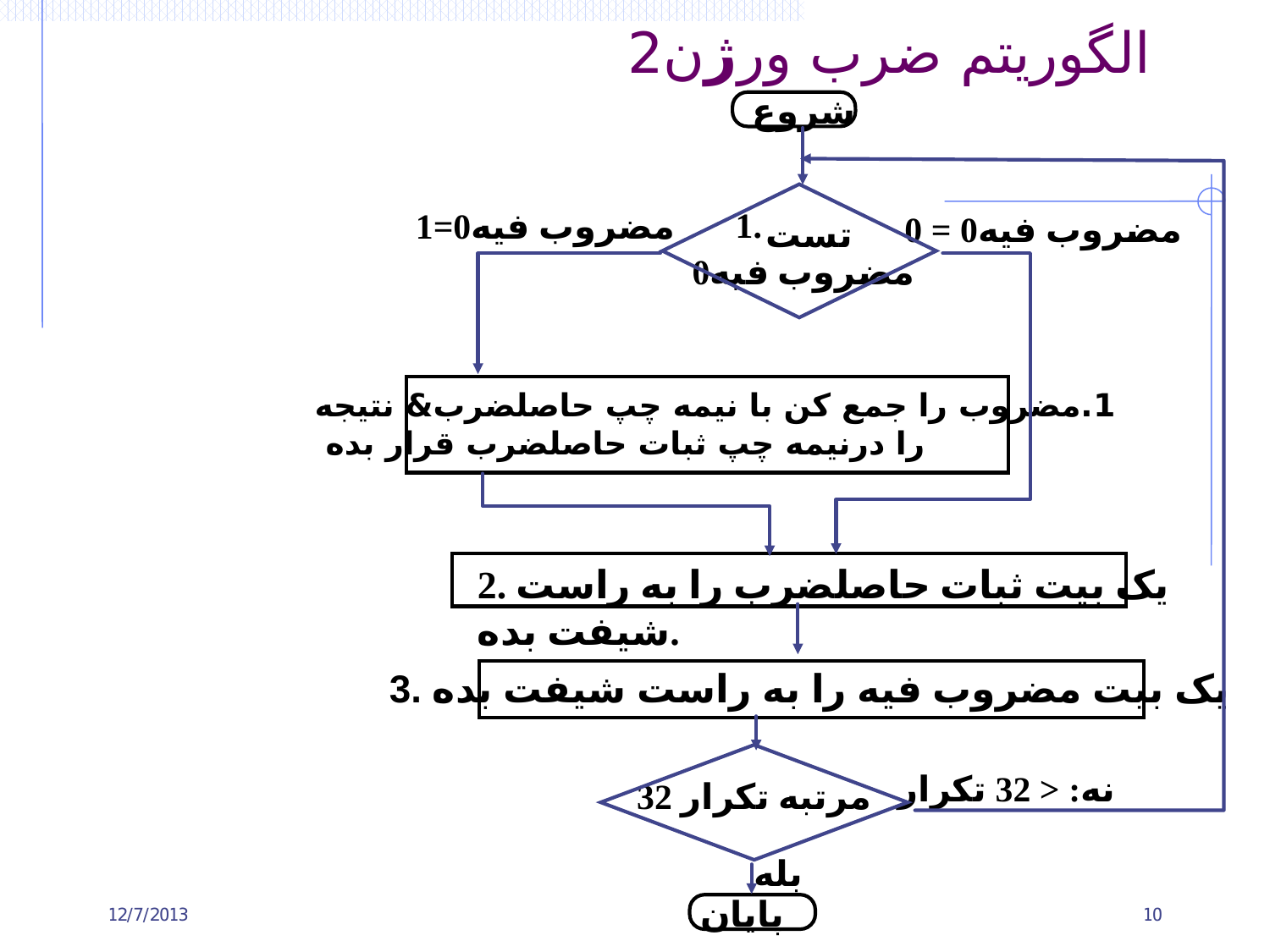

# الگوريتم ضرب ورژن2
شروع

1.
تست
مضروب فيه0
مضروب فيه0=1
مضروب فيه0 = 0

1.مضروب را جمع کن با نيمه چپ حاصلضرب& نتيجه
 را درنيمه چپ ثبات حاصلضرب قرار بده

2. يک بيت ثبات حاصلضرب را به راست شيفت بده.

3. يک بيت مضروب فيه را به راست شيفت بده

نه: < 32 تکرار
32 مرتبه تکرار

بله

12/7/2013
10
پايان